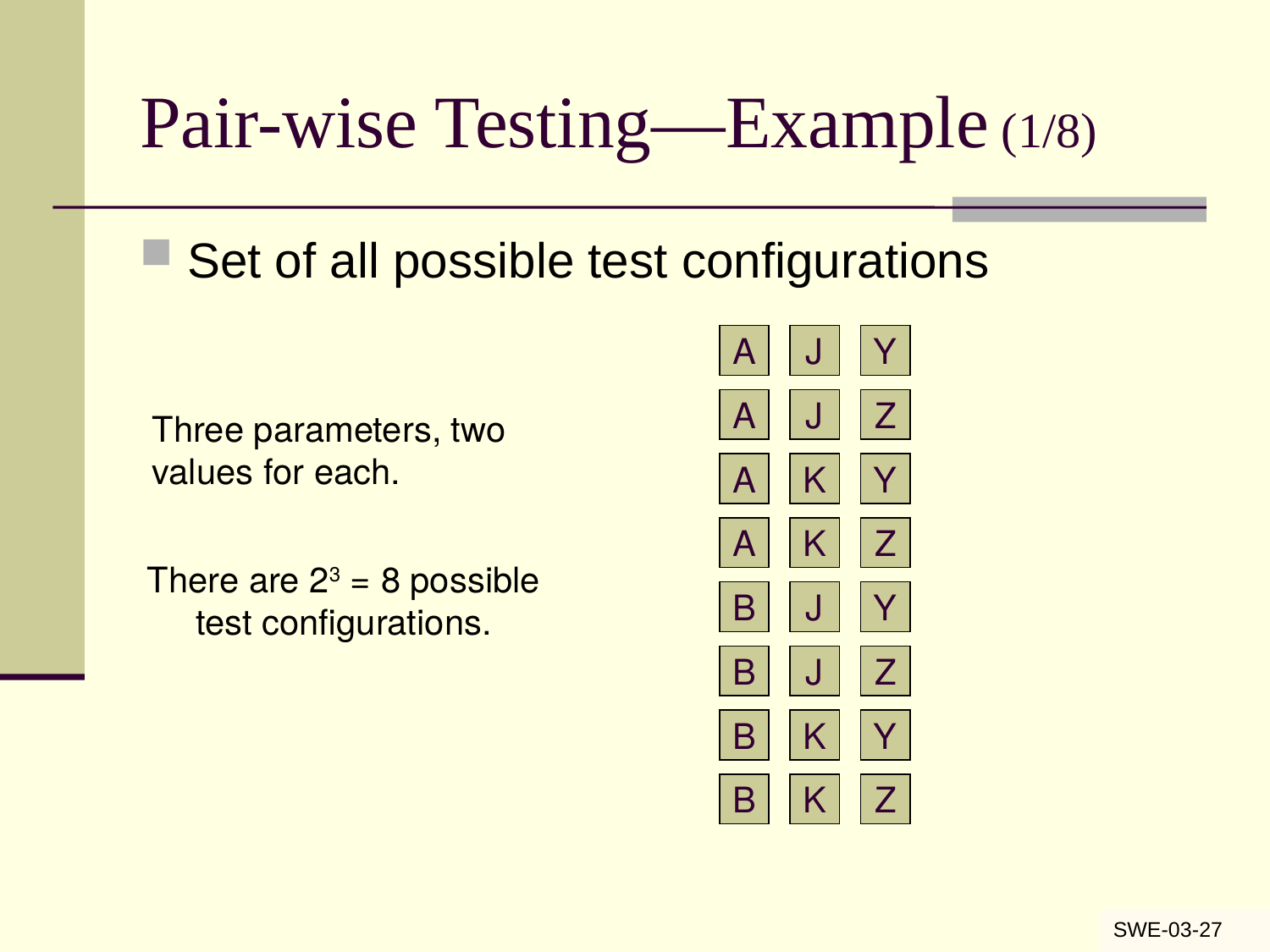

# Pair-wise Testing—Example (1/8)
Set of all possible test configurations
A
J
Y
A
J
Z
A
K
Y
A
K
Z
B
J
Y
B
J
Z
B
K
Y
B
K
Z
Three parameters, two
values for each.
There are 23 = 8 possible test configurations.